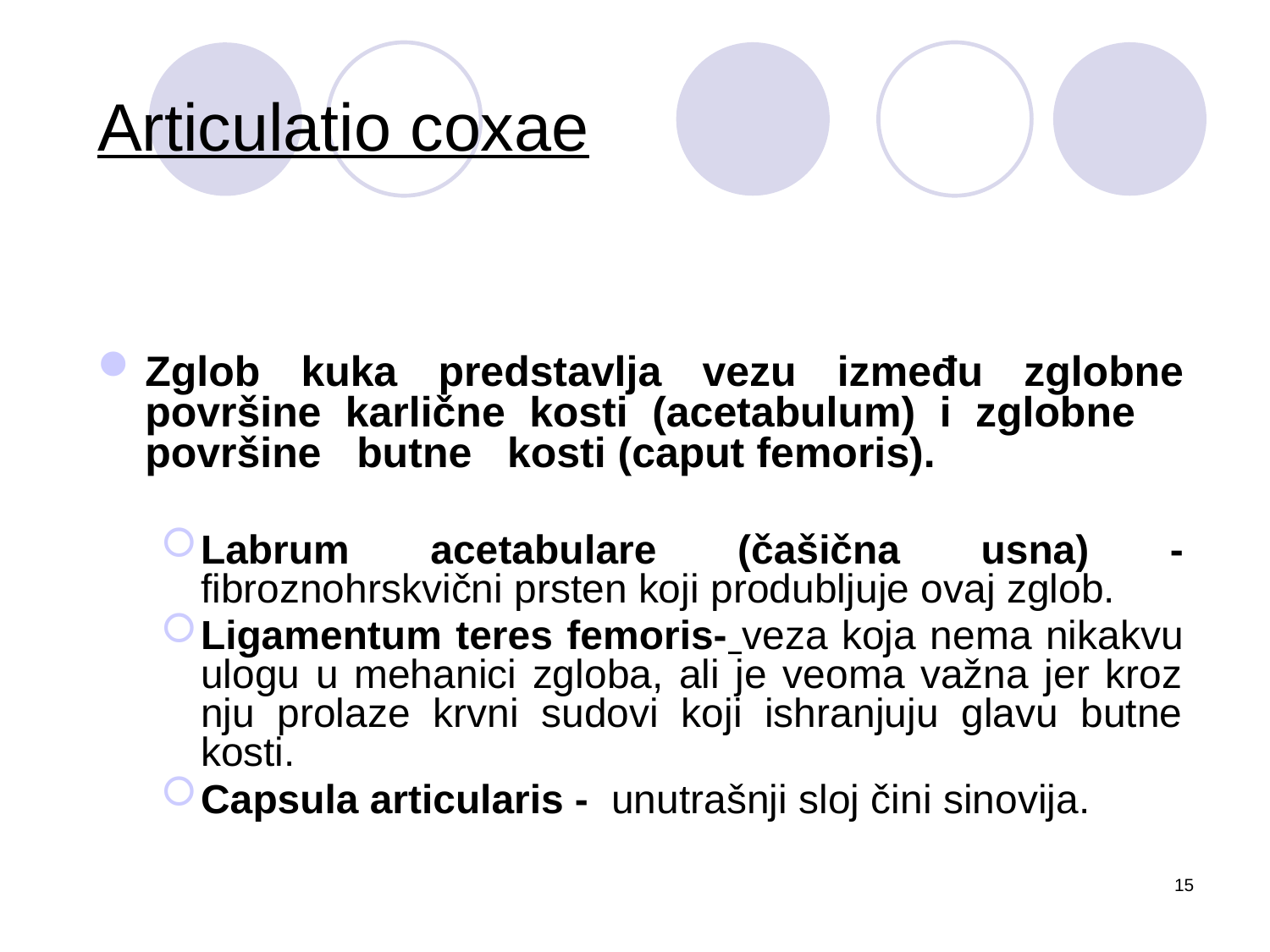

# Articulatio coxae

Zglob kuka predstavlja vezu između zglobne površine karlične kosti (acetabulum) i zglobne   površine   butne   kosti (caput femoris).

Labrum acetabulare (čašična usna) - fibroznohrskvični prsten koji produbljuje ovaj zglob.
Ligamentum teres femoris- veza koja nema nikakvu ulogu u mehanici zgloba, ali je veoma važna jer kroz nju prolaze krvni sudovi koji ishranjuju glavu butne kosti.
Capsula articularis -  unutrašnji sloj čini sinovija.

15